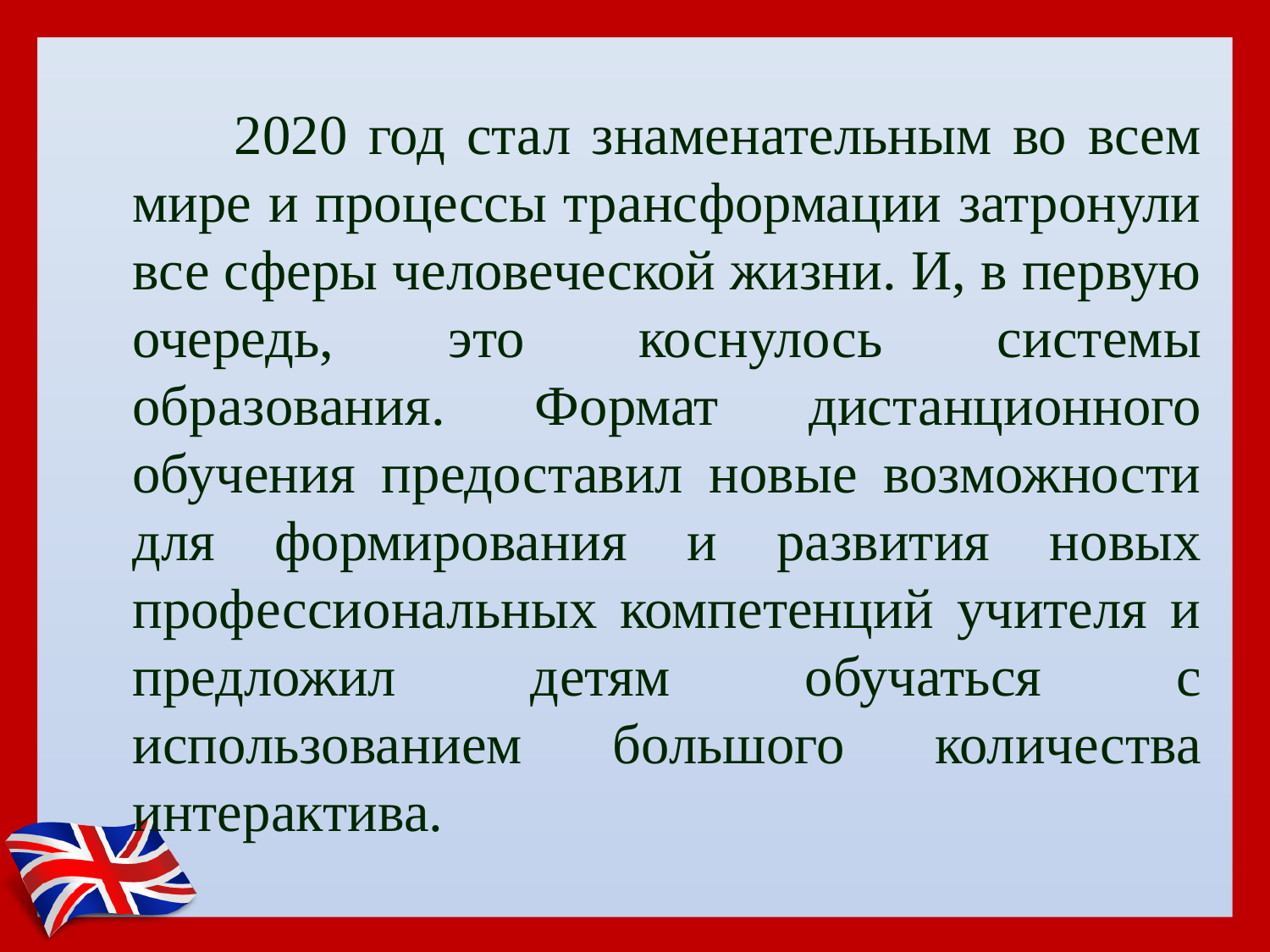

2020 год стал знаменательным во всем мире и процессы трансформации затронули все сферы человеческой жизни. И, в первую очередь, это коснулось системы образования. Формат дистанционного обучения предоставил новые возможности для формирования и развития новых профессиональных компетенций учителя и предложил детям обучаться с использованием большого количества интерактива.